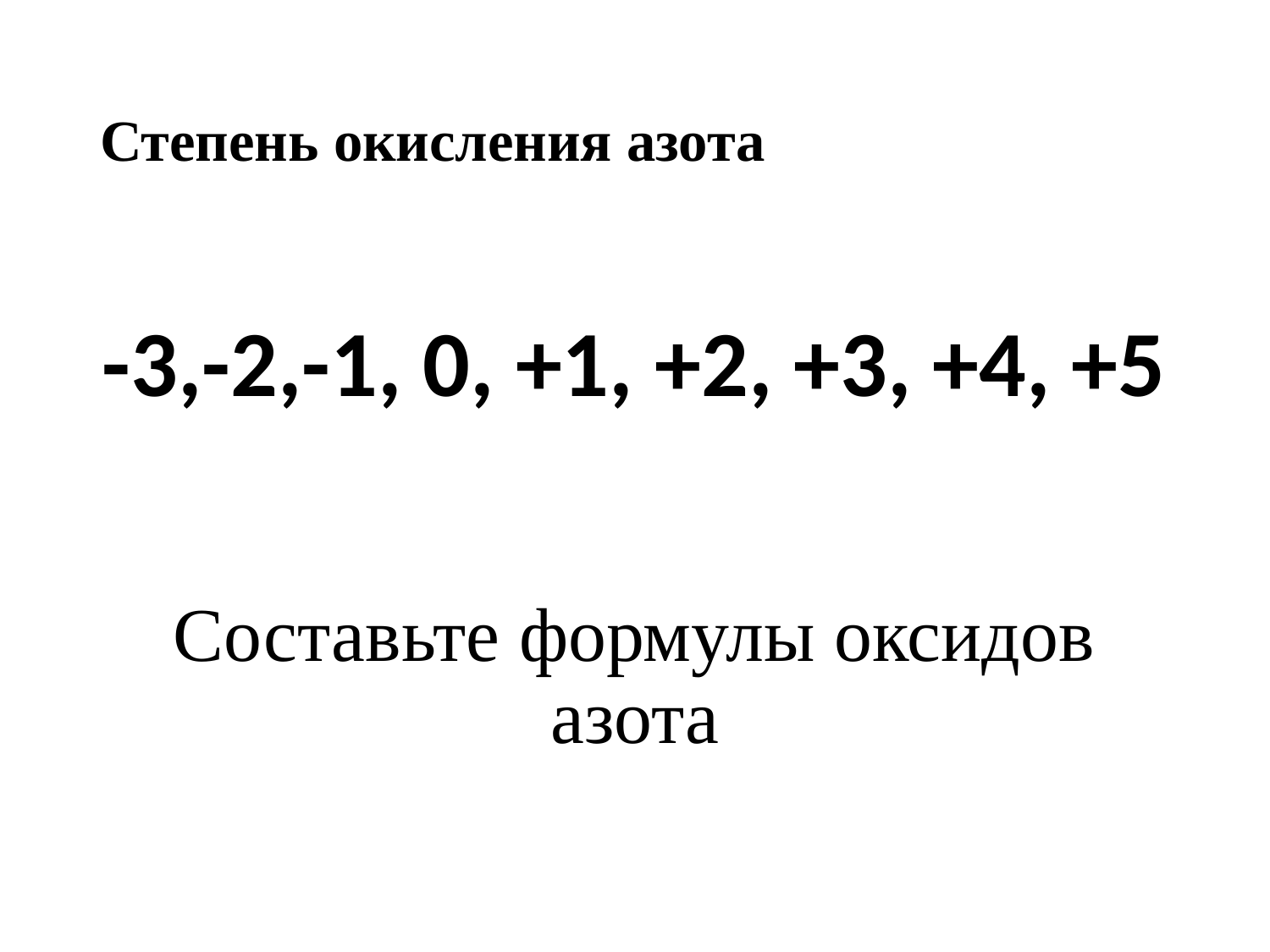

# Степень окисления азота

-3,-2,-1, 0, +1, +2, +3, +4, +5

Составьте формулы оксидов азота